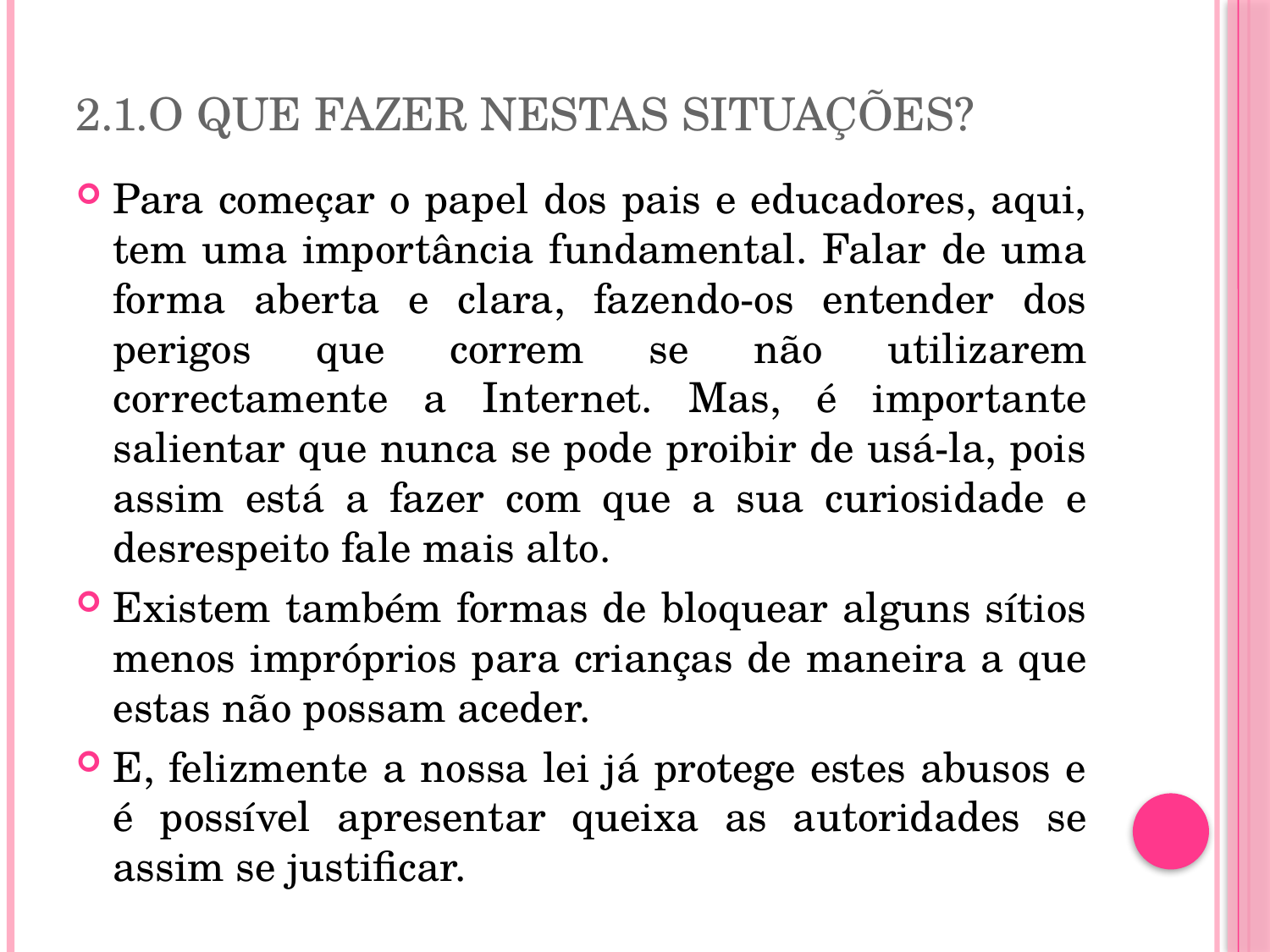

# 2.1.O que fazer nestas situações?
Para começar o papel dos pais e educadores, aqui, tem uma importância fundamental. Falar de uma forma aberta e clara, fazendo-os entender dos perigos que correm se não utilizarem correctamente a Internet. Mas, é importante salientar que nunca se pode proibir de usá-la, pois assim está a fazer com que a sua curiosidade e desrespeito fale mais alto.
Existem também formas de bloquear alguns sítios menos impróprios para crianças de maneira a que estas não possam aceder.
E, felizmente a nossa lei já protege estes abusos e é possível apresentar queixa as autoridades se assim se justificar.